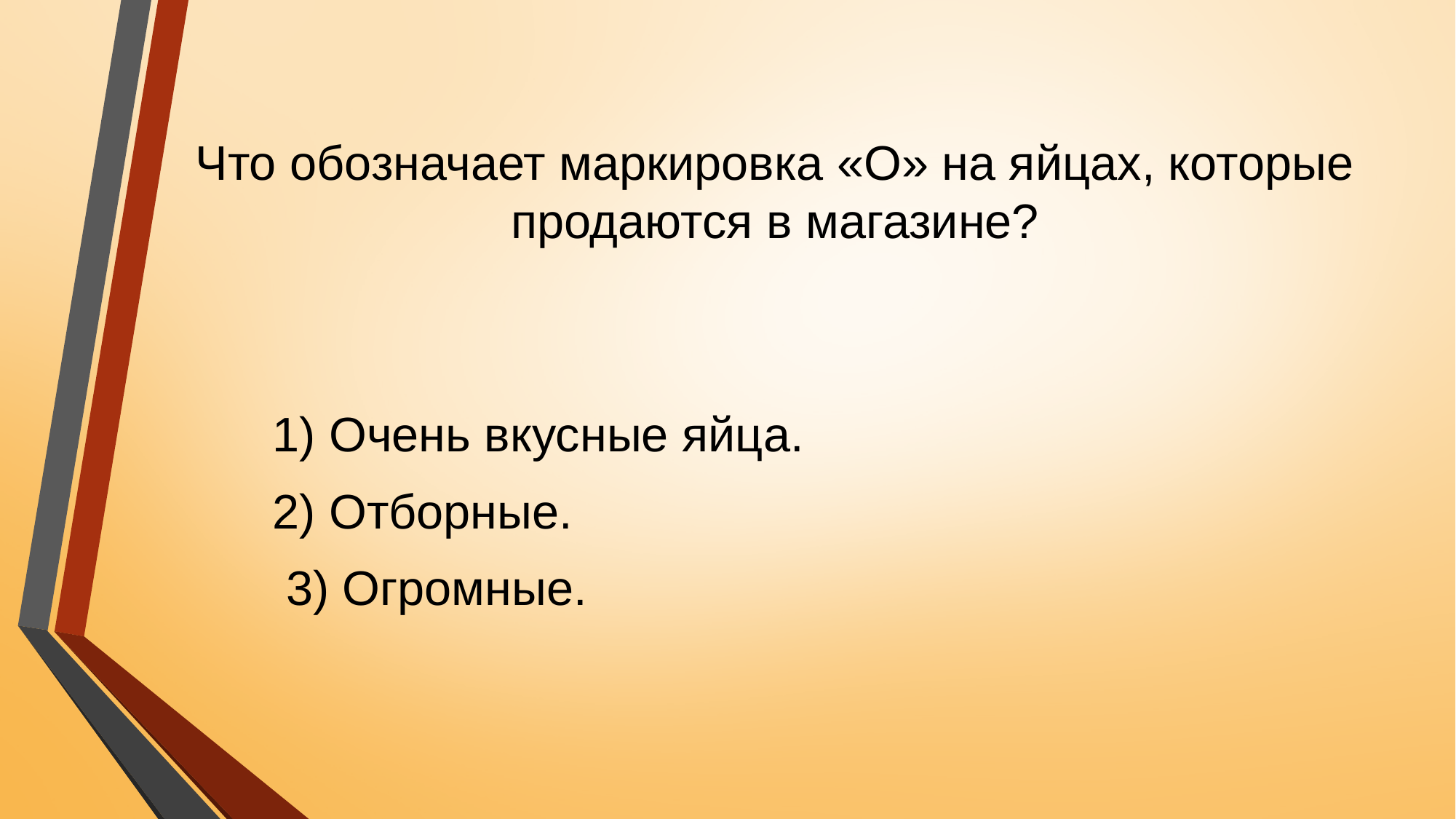

# Что обозначает маркировка «О» на яйцах, которые продаются в магазине?
1) Очень вкусные яйца.
2) Отборные.
 3) Огромные.